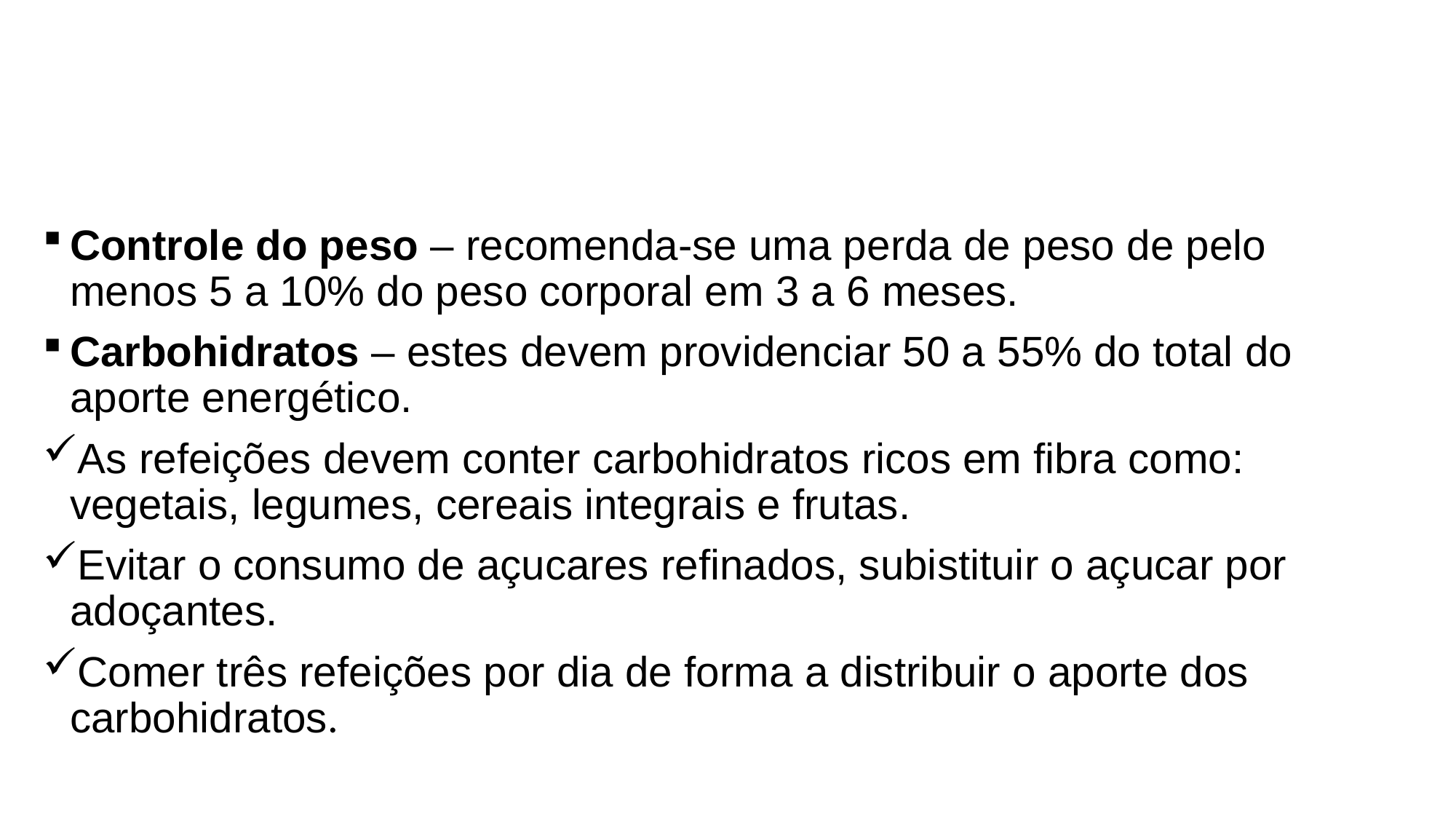

#
Controle do peso – recomenda-se uma perda de peso de pelo menos 5 a 10% do peso corporal em 3 a 6 meses.
Carbohidratos – estes devem providenciar 50 a 55% do total do aporte energético.
As refeições devem conter carbohidratos ricos em fibra como: vegetais, legumes, cereais integrais e frutas.
Evitar o consumo de açucares refinados, subistituir o açucar por adoçantes.
Comer três refeições por dia de forma a distribuir o aporte dos carbohidratos.